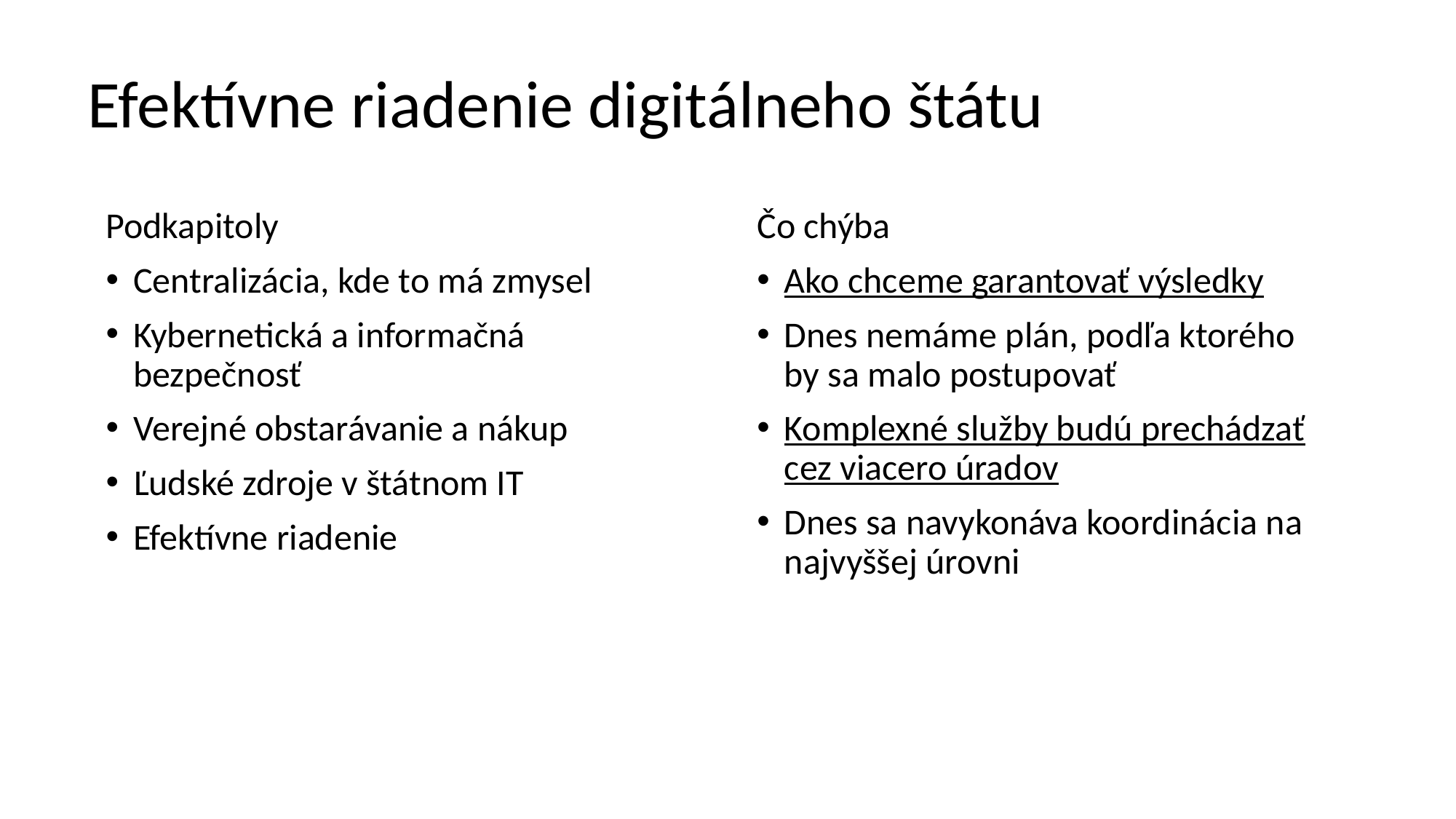

# Efektívne riadenie digitálneho štátu
Podkapitoly
Centralizácia, kde to má zmysel
Kybernetická a informačná bezpečnosť
Verejné obstarávanie a nákup
Ľudské zdroje v štátnom IT
Efektívne riadenie
Čo chýba
Ako chceme garantovať výsledky
Dnes nemáme plán, podľa ktorého by sa malo postupovať
Komplexné služby budú prechádzať cez viacero úradov
Dnes sa navykonáva koordinácia na najvyššej úrovni